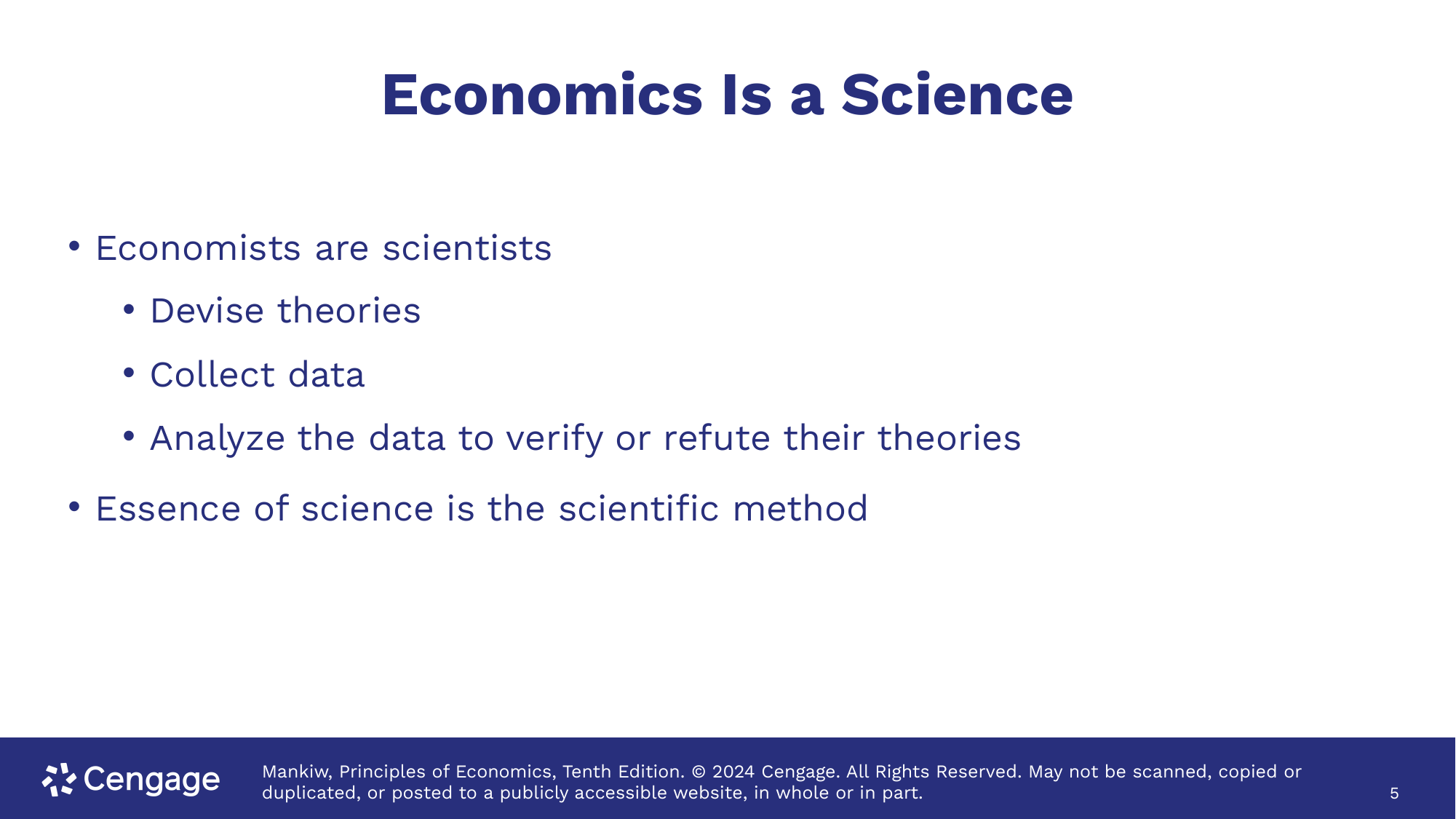

# Economics Is a Science
Economists are scientists
Devise theories
Collect data
Analyze the data to verify or refute their theories
Essence of science is the scientific method